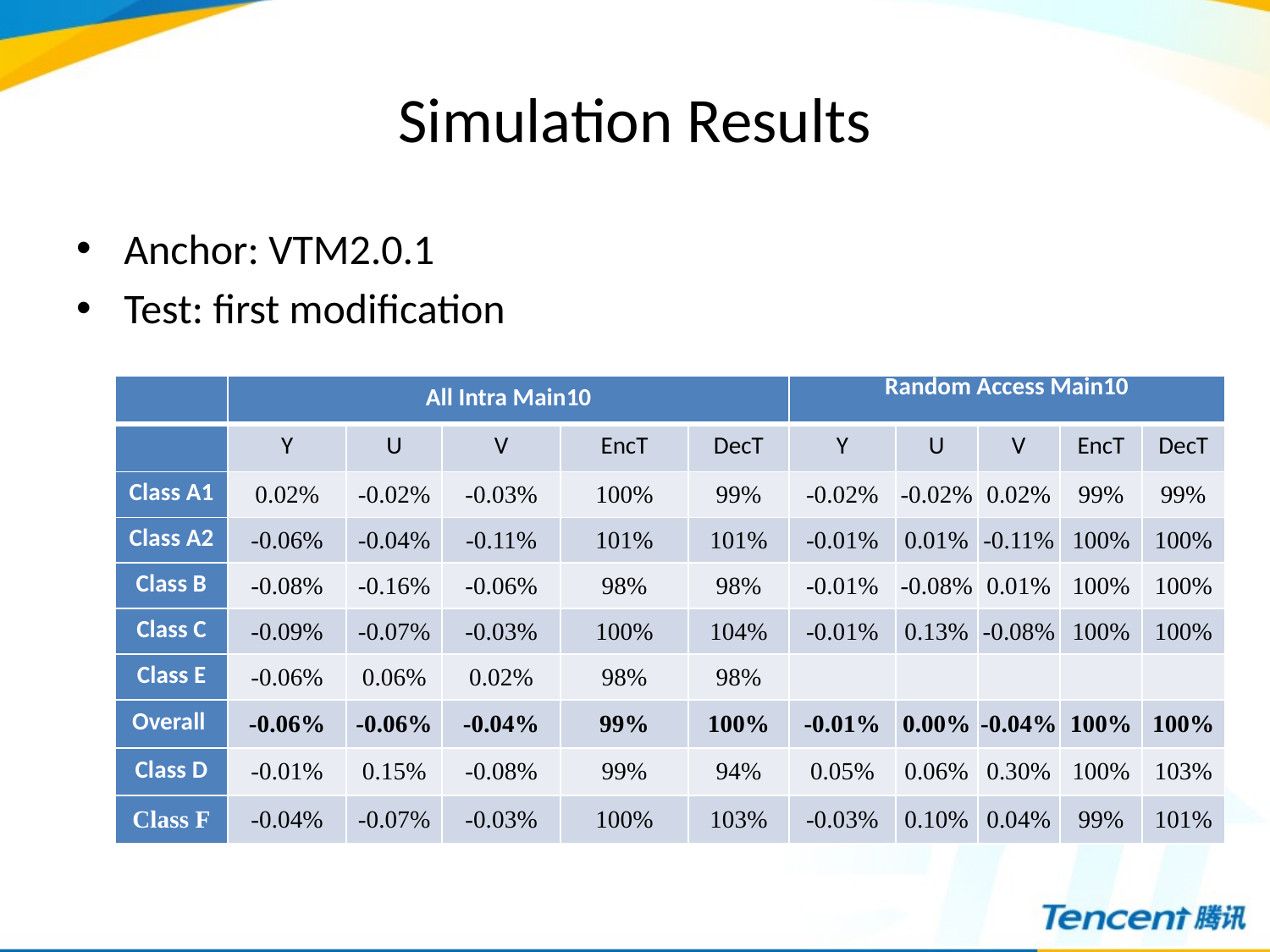

# Simulation Results
Anchor: VTM2.0.1
Test: first modification

|  | All Intra Main10 |  |  |  |  | Random Access Main10 |  |  |  |  |
| --- | --- | --- | --- | --- | --- | --- | --- | --- | --- | --- |
|  | Y | U | V | EncT | DecT | Y | U | V | EncT | DecT |
| Class A1 | 0.02% | -0.02% | -0.03% | 100% | 99% | -0.02% | -0.02% | 0.02% | 99% | 99% |
| Class A2 | -0.06% | -0.04% | -0.11% | 101% | 101% | -0.01% | 0.01% | -0.11% | 100% | 100% |
| Class B | -0.08% | -0.16% | -0.06% | 98% | 98% | -0.01% | -0.08% | 0.01% | 100% | 100% |
| Class C | -0.09% | -0.07% | -0.03% | 100% | 104% | -0.01% | 0.13% | -0.08% | 100% | 100% |
| Class E | -0.06% | 0.06% | 0.02% | 98% | 98% |  |  |  |  |  |
| Overall | -0.06% | -0.06% | -0.04% | 99% | 100% | -0.01% | 0.00% | -0.04% | 100% | 100% |
| Class D | -0.01% | 0.15% | -0.08% | 99% | 94% | 0.05% | 0.06% | 0.30% | 100% | 103% |
| Class F | -0.04% | -0.07% | -0.03% | 100% | 103% | -0.03% | 0.10% | 0.04% | 99% | 101% |